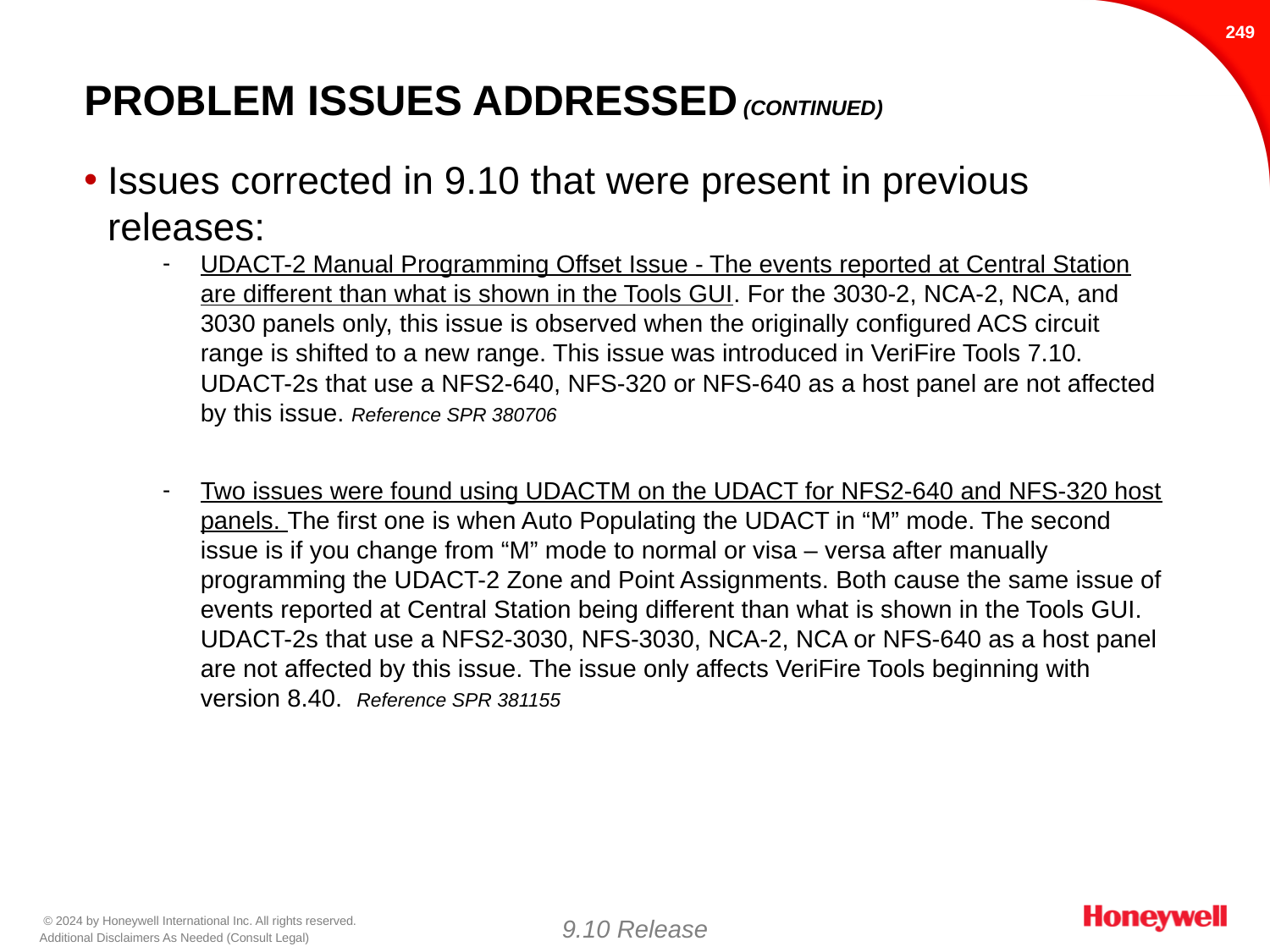

249
# Problem issues addressed (continued)
Issues corrected in 9.10 that were present in previous releases:
UDACT-2 Manual Programming Offset Issue - The events reported at Central Station are different than what is shown in the Tools GUI. For the 3030-2, NCA-2, NCA, and 3030 panels only, this issue is observed when the originally configured ACS circuit range is shifted to a new range. This issue was introduced in VeriFire Tools 7.10. UDACT-2s that use a NFS2-640, NFS-320 or NFS-640 as a host panel are not affected by this issue. Reference SPR 380706

Two issues were found using UDACTM on the UDACT for NFS2-640 and NFS-320 host panels. The first one is when Auto Populating the UDACT in “M” mode. The second issue is if you change from “M” mode to normal or visa – versa after manually programming the UDACT-2 Zone and Point Assignments. Both cause the same issue of events reported at Central Station being different than what is shown in the Tools GUI. UDACT-2s that use a NFS2-3030, NFS-3030, NCA-2, NCA or NFS-640 as a host panel are not affected by this issue. The issue only affects VeriFire Tools beginning with version 8.40.  Reference SPR 381155

9.10 Release